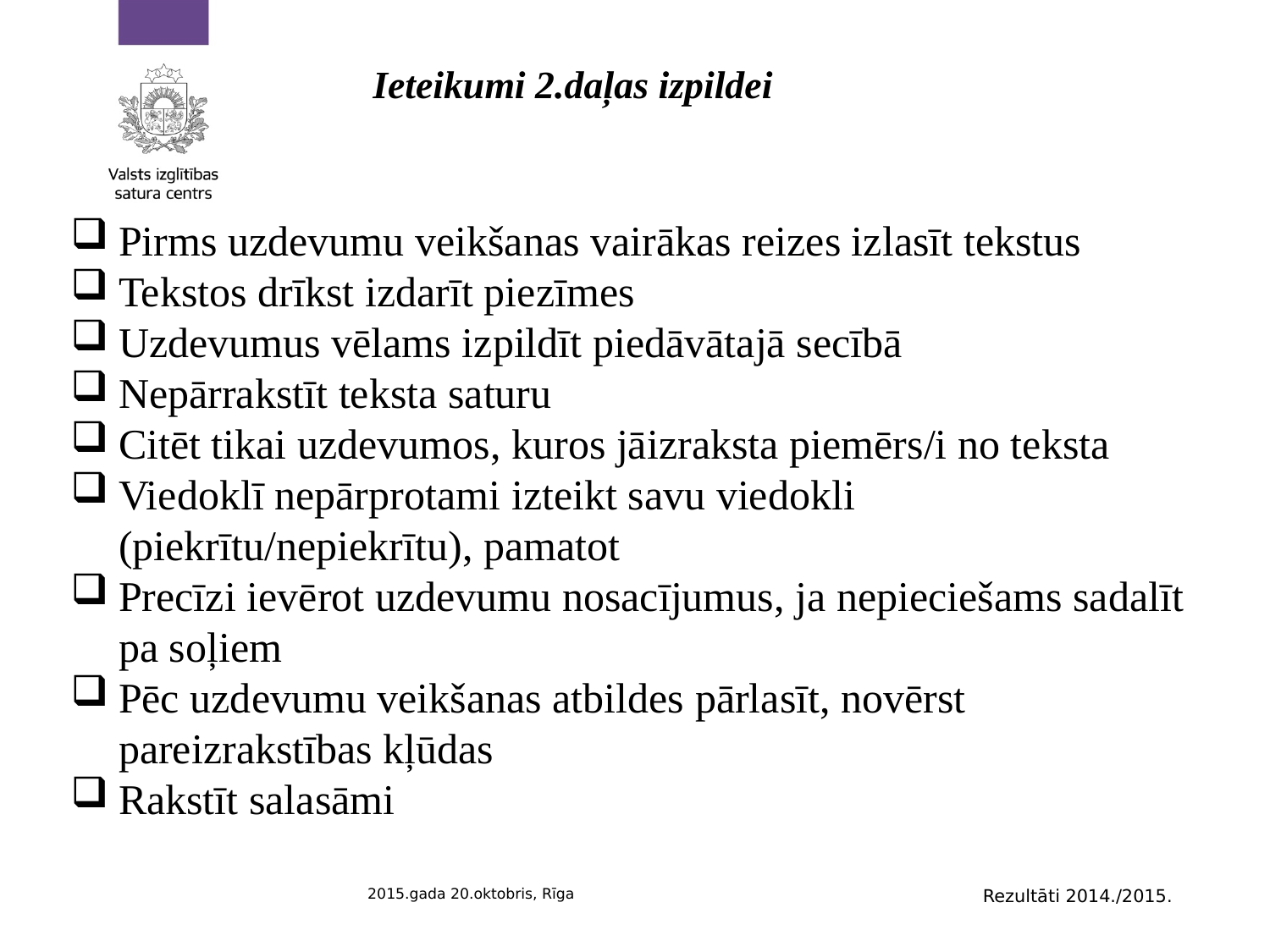

# Ieteikumi 2.daļas izpildei
Pirms uzdevumu veikšanas vairākas reizes izlasīt tekstus
Tekstos drīkst izdarīt piezīmes
Uzdevumus vēlams izpildīt piedāvātajā secībā
Nepārrakstīt teksta saturu
Citēt tikai uzdevumos, kuros jāizraksta piemērs/i no teksta
Viedoklī nepārprotami izteikt savu viedokli (piekrītu/nepiekrītu), pamatot
Precīzi ievērot uzdevumu nosacījumus, ja nepieciešams sadalīt pa soļiem
Pēc uzdevumu veikšanas atbildes pārlasīt, novērst pareizrakstības kļūdas
Rakstīt salasāmi
2015.gada 20.oktobris, Rīga
Rezultāti 2014./2015.